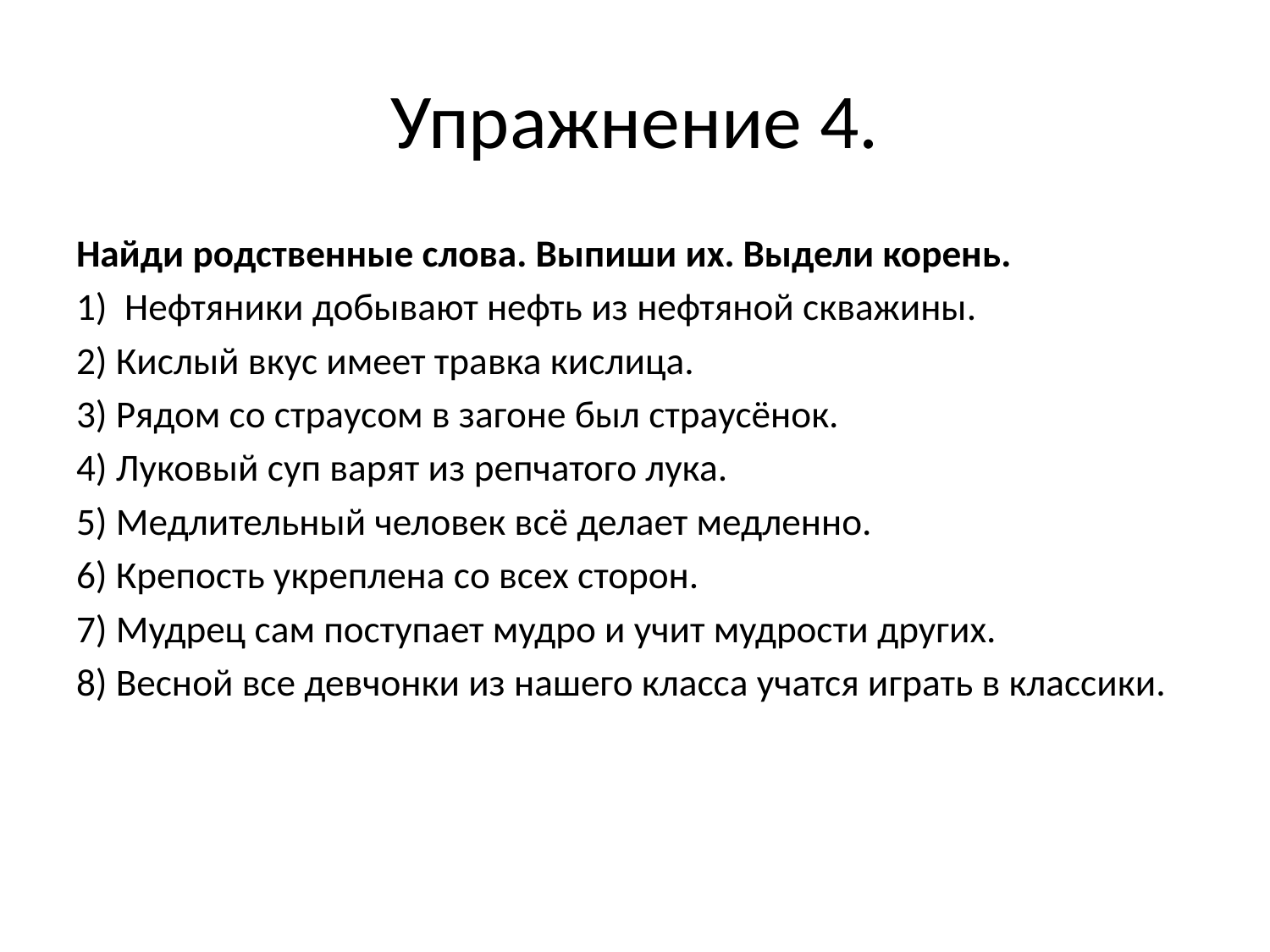

# Упражнение 4.
Найди родственные слова. Выпиши их. Выдели корень.
1)  Нефтяники добывают нефть из нефтяной скважины.
2) Кислый вкус имеет травка кислица.
3) Рядом со страусом в загоне был страусёнок.
4) Луковый суп варят из репчатого лука.
5) Медлительный человек всё делает медленно.
6) Крепость укреплена со всех сторон.
7) Мудрец сам поступает мудро и учит мудрости других.
8) Весной все девчонки из нашего класса учатся играть в классики.